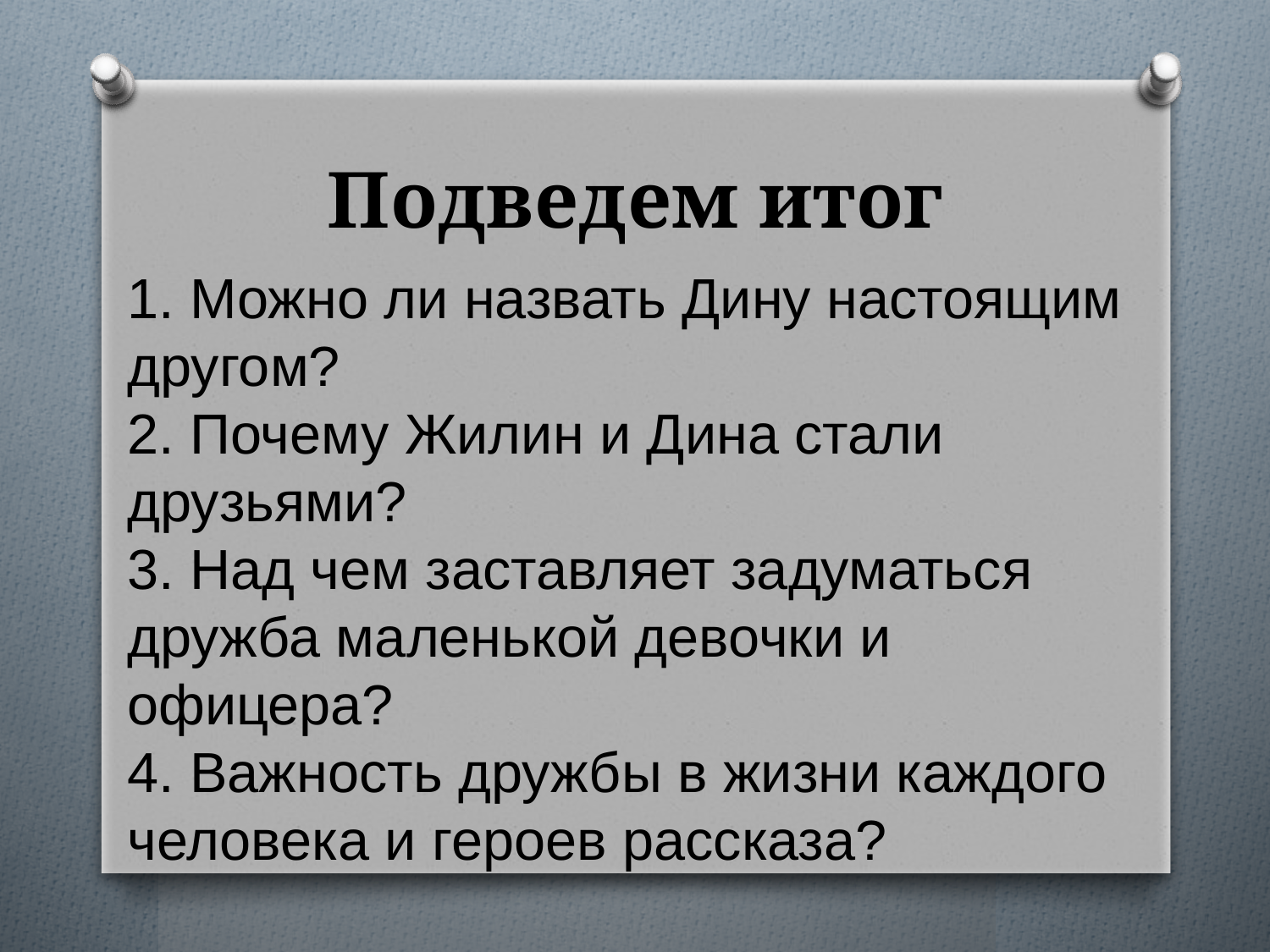

# Подведем итог
1. Можно ли назвать Дину настоящим другом?
2. Почему Жилин и Дина стали друзьями?
3. Над чем заставляет задуматься дружба маленькой девочки и офицера?
4. Важность дружбы в жизни каждого человека и героев рассказа?